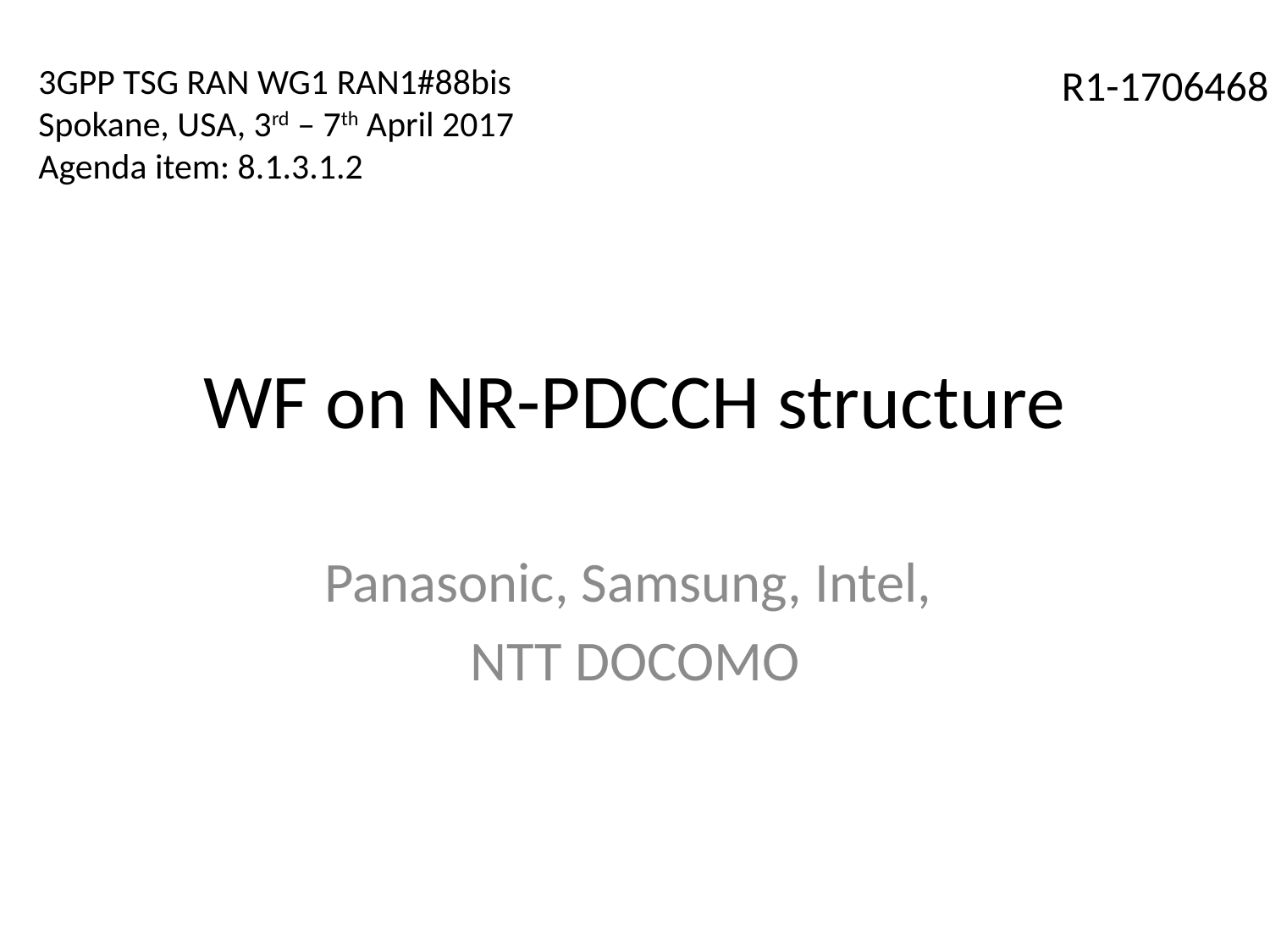

3GPP TSG RAN WG1 RAN1#88bis
Spokane, USA, 3rd – 7th April 2017
Agenda item: 8.1.3.1.2
R1-1706468
# WF on NR-PDCCH structure
Panasonic, Samsung, Intel,
NTT DOCOMO